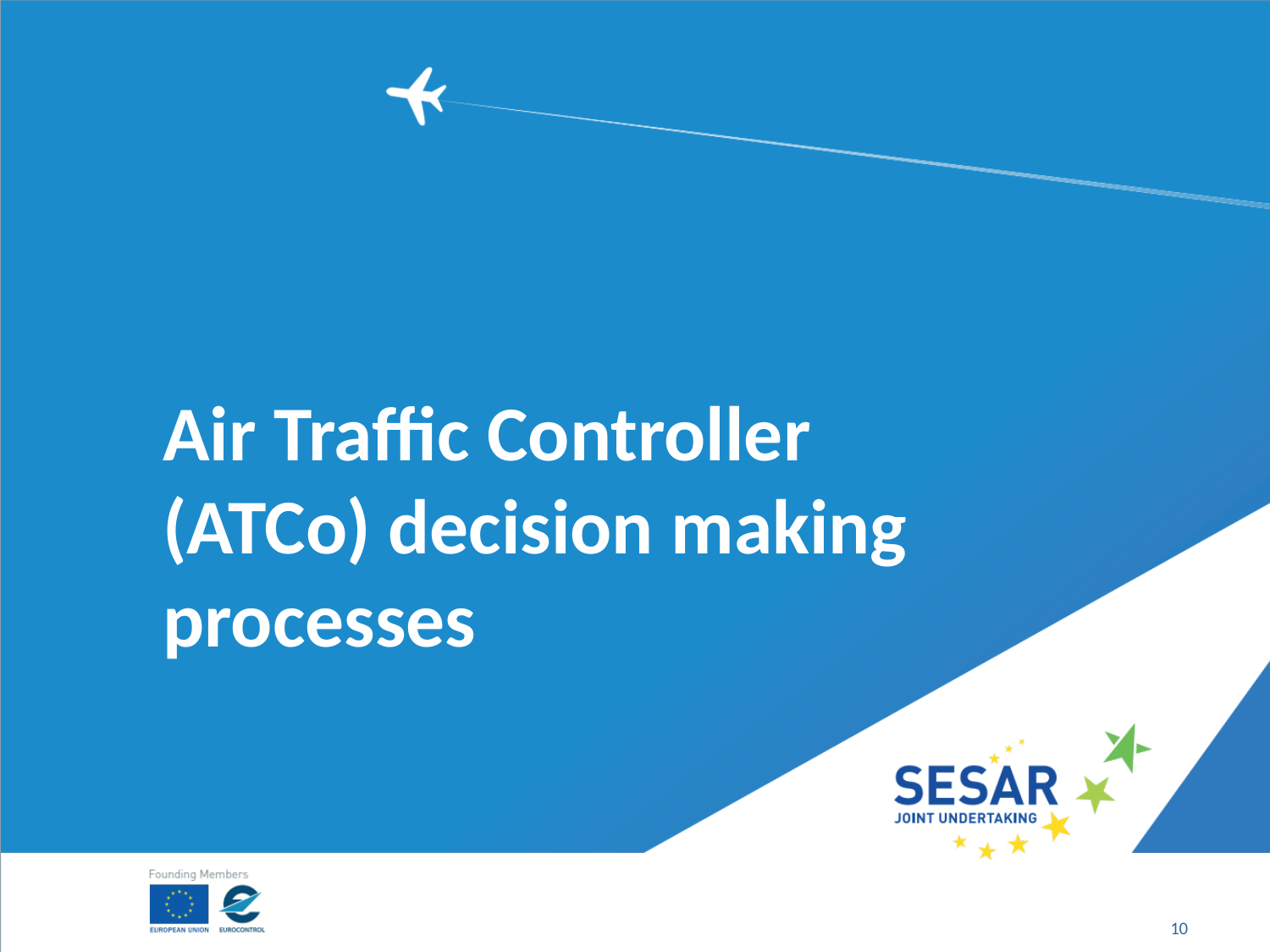

# Air Traffic Controller (ATCo) decision making processes
10